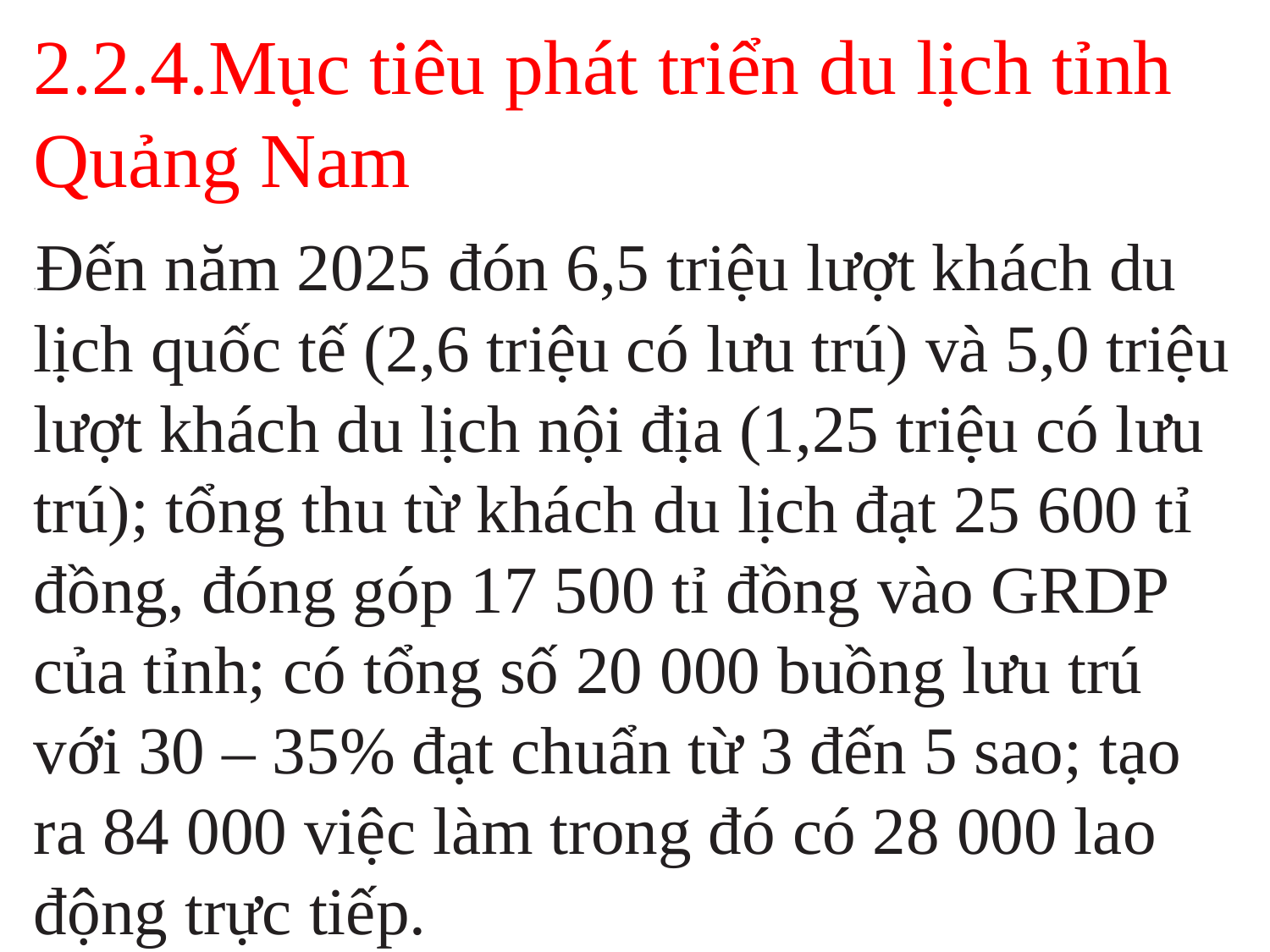

2.2.4.Mục tiêu phát triển du lịch tỉnh Quảng Nam
-Đến năm 2025 đón 6,5 triệu lượt khách du lịch quốc tế (2,6 triệu có lưu trú) và 5,0 triệu lượt khách du lịch nội địa (1,25 triệu có lưu trú); tổng thu từ khách du lịch đạt 25 600 tỉ đồng, đóng góp 17 500 tỉ đồng vào GRDP của tỉnh; có tổng số 20 000 buồng lưu trú với 30 – 35% đạt chuẩn từ 3 đến 5 sao; tạo ra 84 000 việc làm trong đó có 28 000 lao động trực tiếp.